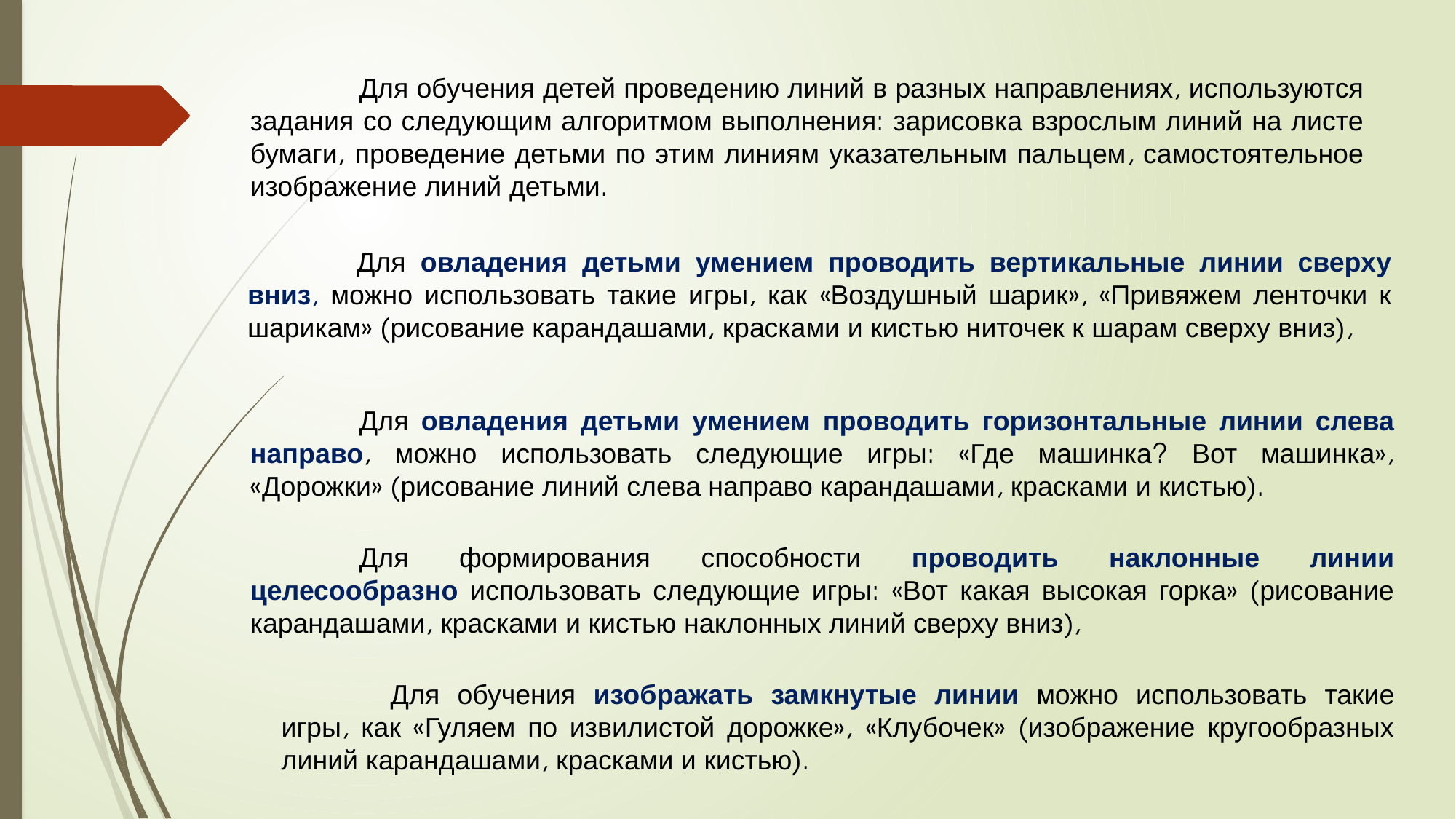

Для обучения детей проведению линий в разных направлениях, используются задания со следующим алгоритмом выполнения: зарисовка взрослым линий на листе бумаги, проведение детьми по этим линиям указательным пальцем, самостоятельное изображение линий детьми.
	Для овладения детьми умением проводить вертикальные линии сверху вниз, можно использовать такие игры, как «Воздушный шарик», «Привяжем ленточки к шарикам» (рисование карандашами, красками и кистью ниточек к шарам сверху вниз),
	Для овладения детьми умением проводить горизонтальные линии слева направо, можно использовать следующие игры: «Где машинка? Вот машинка», «Дорожки» (рисование линий слева направо карандашами, красками и кистью).
	Для формирования способности проводить наклонные линии целесообразно использовать следующие игры: «Вот какая высокая горка» (рисование карандашами, красками и кистью наклонных линий сверху вниз),
	Для обучения изображать замкнутые линии можно использовать такие игры, как «Гуляем по извилистой дорожке», «Клубочек» (изображение кругообразных линий карандашами, красками и кистью).